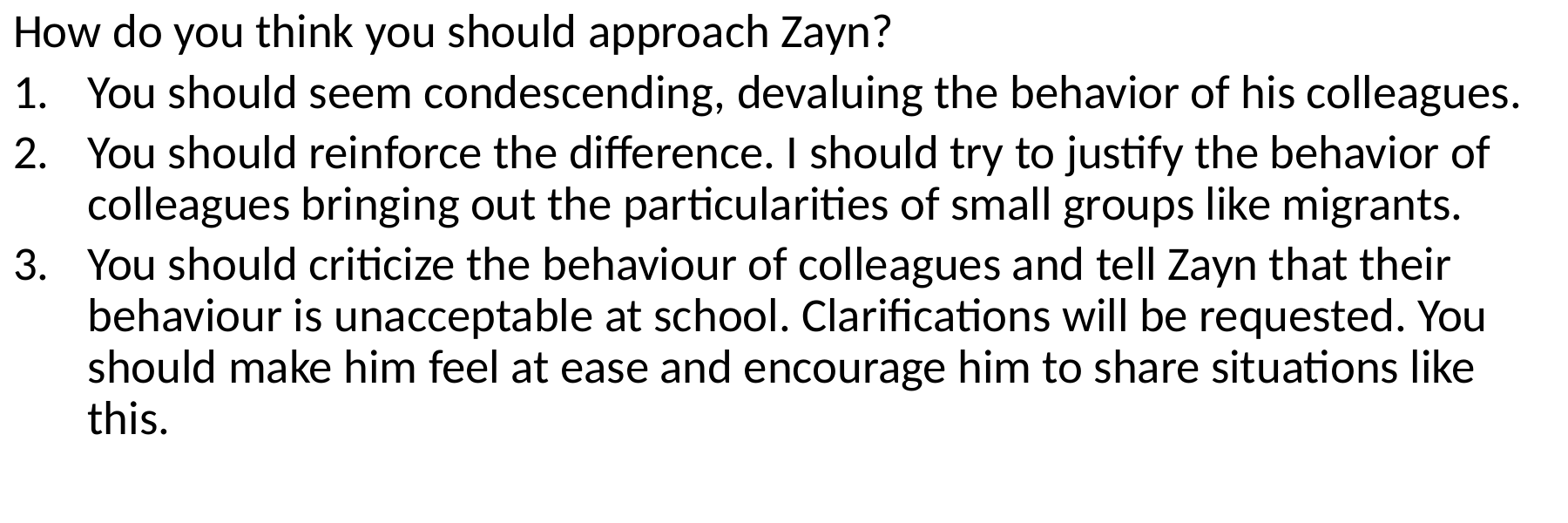

How do you think you should approach Zayn?
You should seem condescending, devaluing the behavior of his colleagues.
You should reinforce the difference. I should try to justify the behavior of colleagues bringing out the particularities of small groups like migrants.
You should criticize the behaviour of colleagues and tell Zayn that their behaviour is unacceptable at school. Clarifications will be requested. You should make him feel at ease and encourage him to share situations like this.